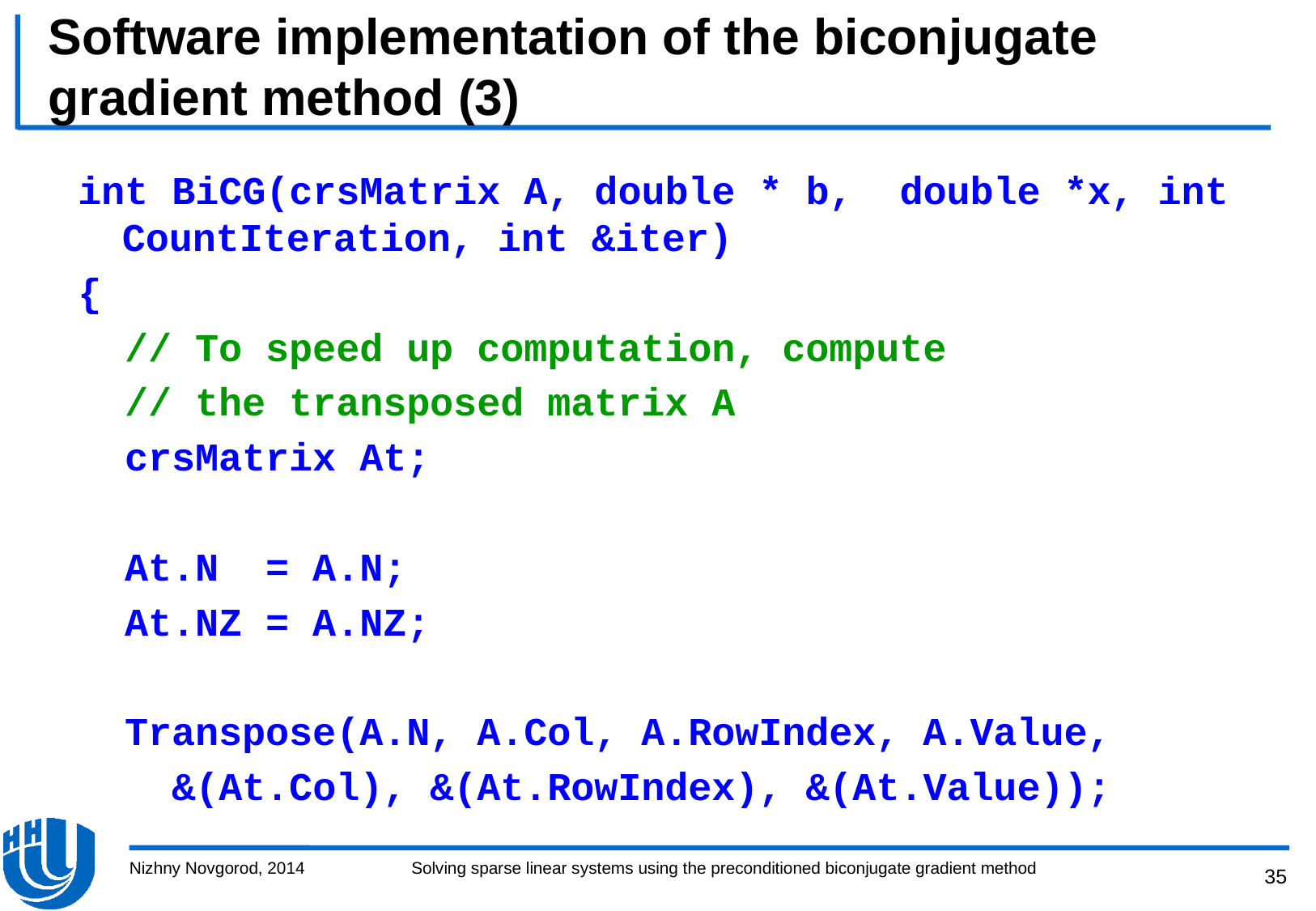

# Software implementation of the biconjugate gradient method (3)
int BiCG(crsMatrix A, double * b,  double *x, int CountIteration, int &iter)
{
  // To speed up computation, compute
  // the transposed matrix A
  crsMatrix At;

  At.N  = A.N;
  At.NZ = A.NZ;

  Transpose(A.N, A.Col, A.RowIndex, A.Value,
    &(At.Col), &(At.RowIndex), &(At.Value));

Nizhny Novgorod, 2014
Solving sparse linear systems using the preconditioned biconjugate gradient method